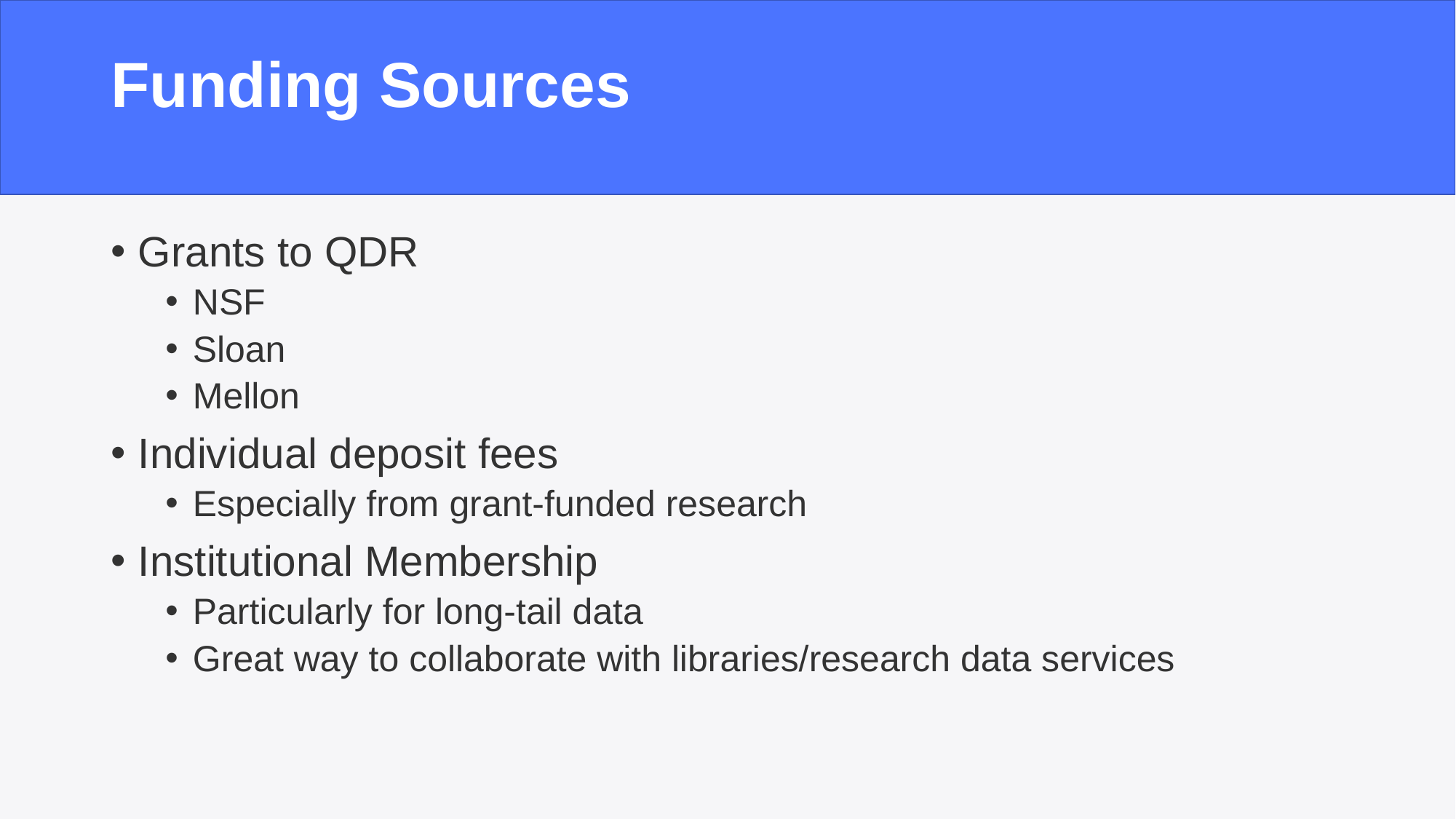

# Funding Sources
Grants to QDR
NSF
Sloan
Mellon
Individual deposit fees
Especially from grant-funded research
Institutional Membership
Particularly for long-tail data
Great way to collaborate with libraries/research data services